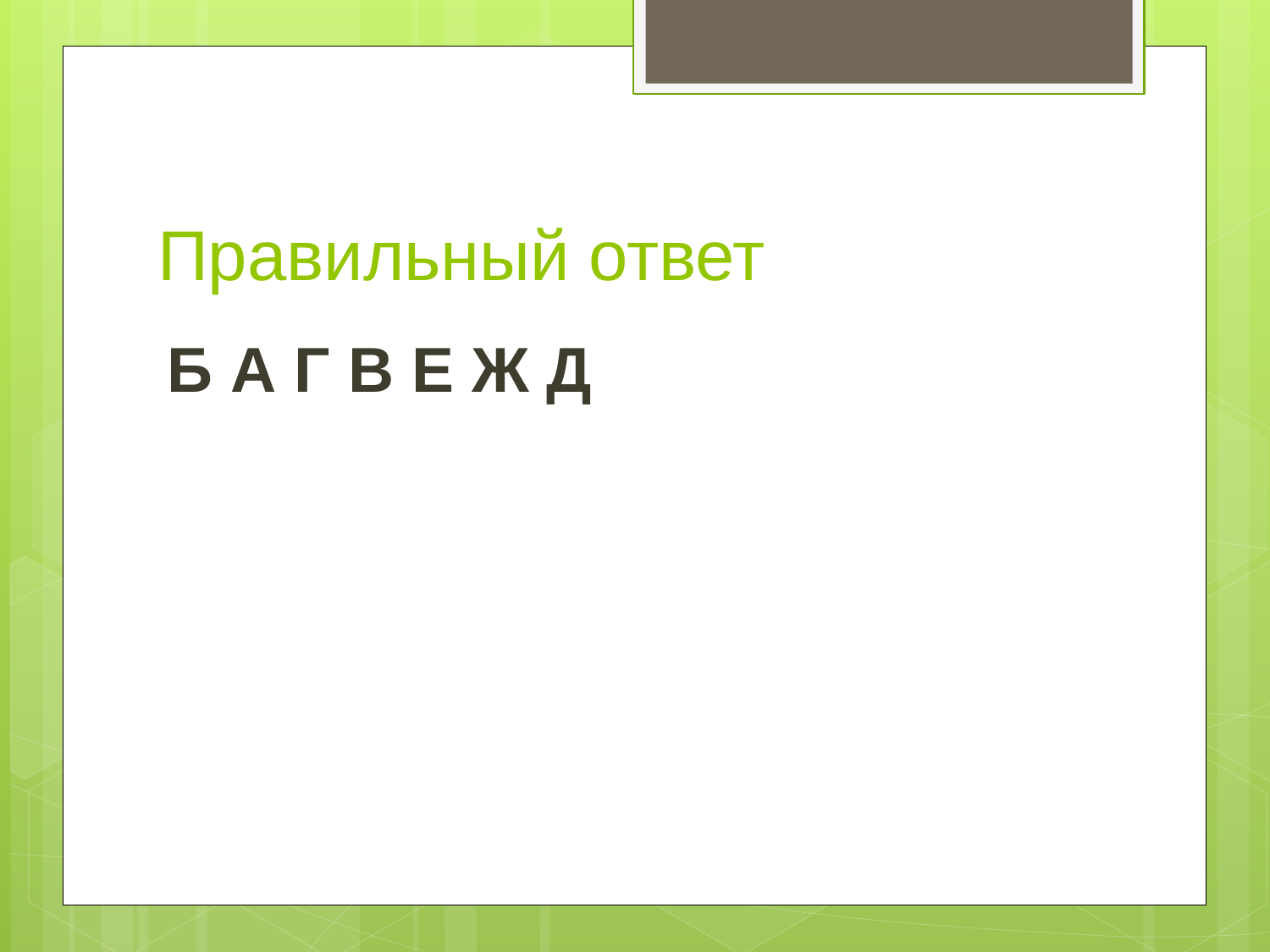

# Правильный ответ
Б А Г В Е Ж Д